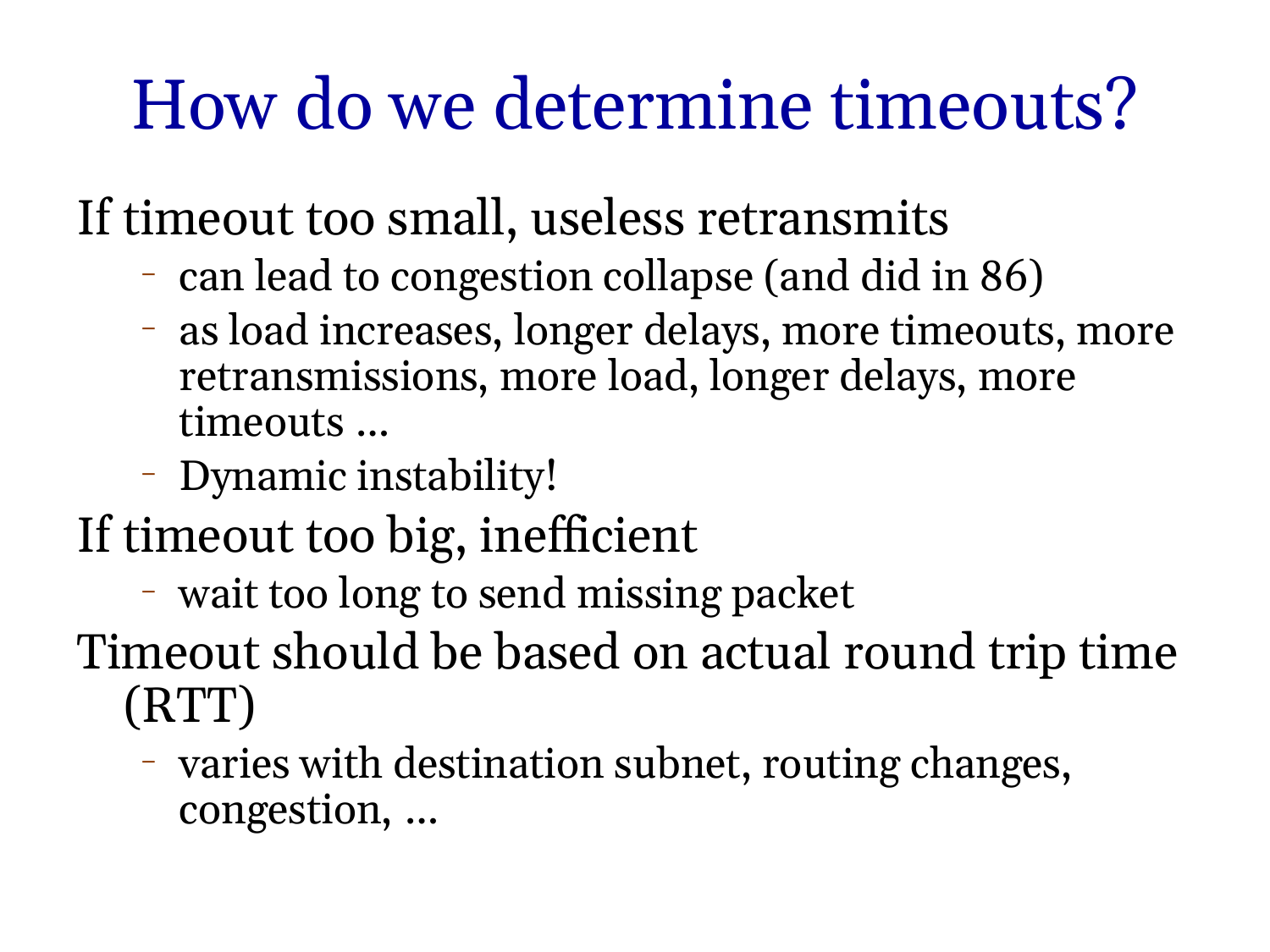

# How do we determine timeouts?
If timeout too small, useless retransmits
can lead to congestion collapse (and did in 86)
as load increases, longer delays, more timeouts, more retransmissions, more load, longer delays, more timeouts …
Dynamic instability!
If timeout too big, inefficient
wait too long to send missing packet
Timeout should be based on actual round trip time (RTT)
varies with destination subnet, routing changes, congestion, …